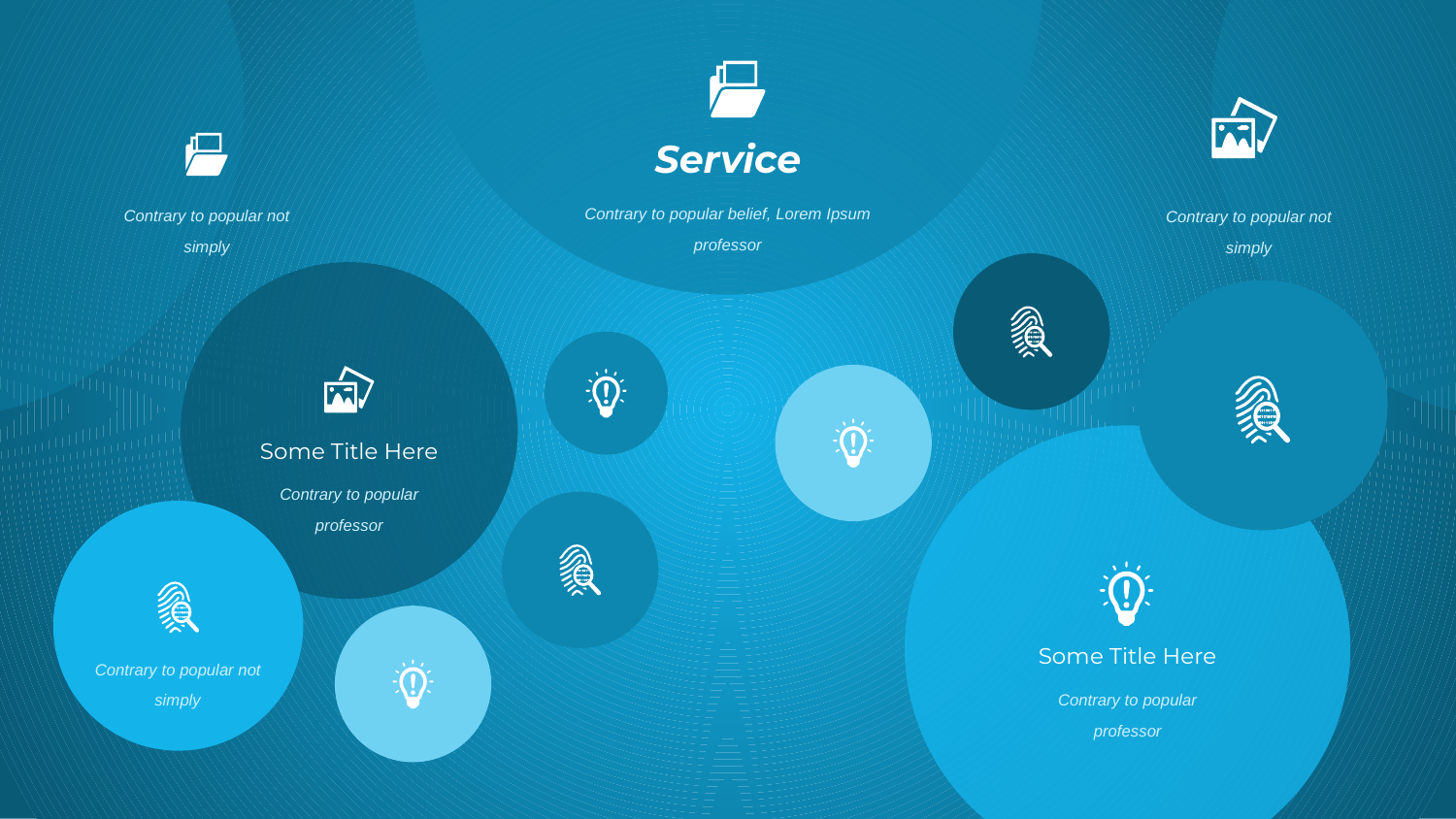

Service

Contrary to popular belief, Lorem Ipsum professor
Contrary to popular not simply
Contrary to popular not simply

Some Title Here
Contrary to popular professor

Some Title Here
Contrary to popular professor
Contrary to popular not simply